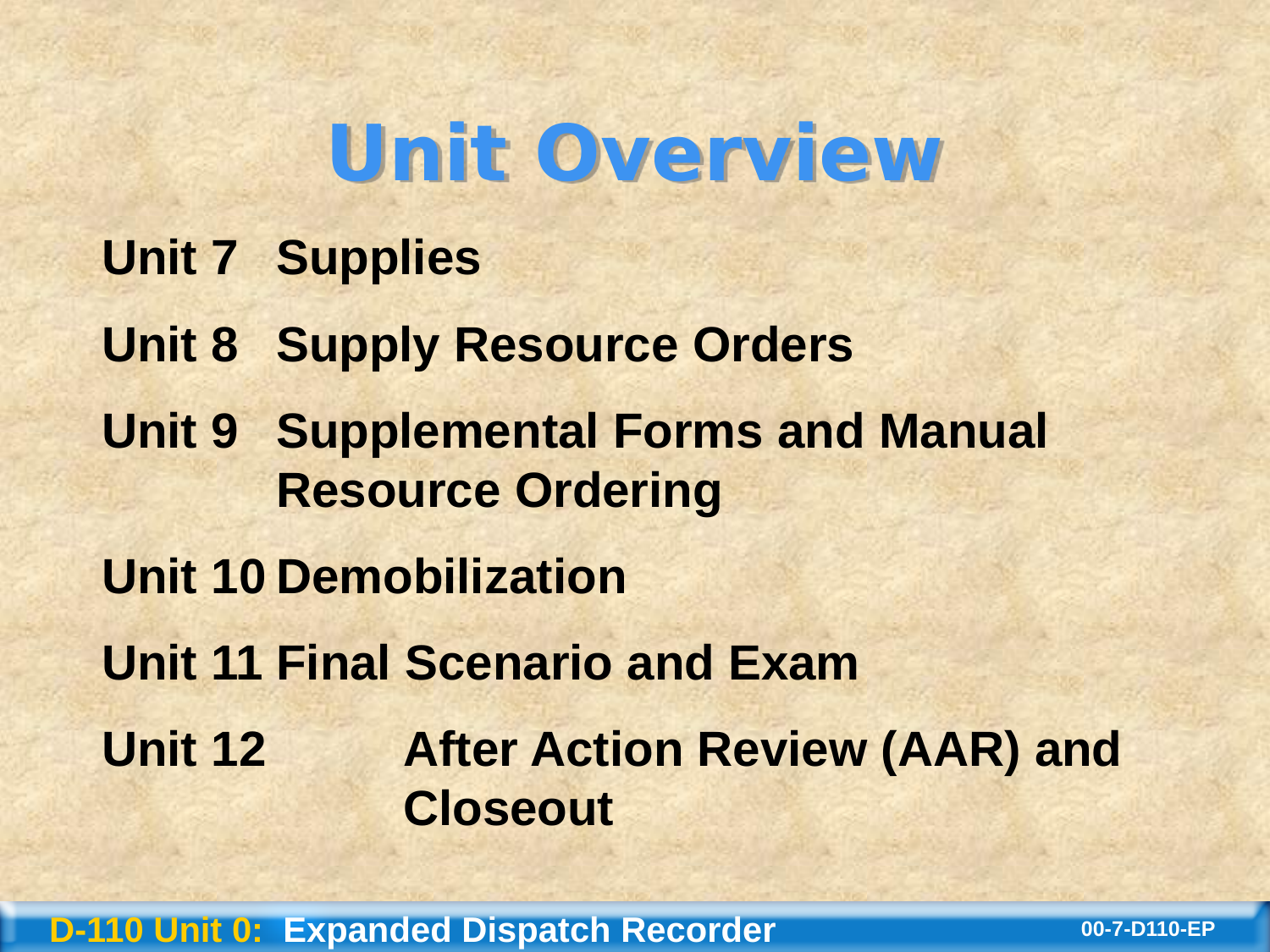

# Unit Overview
Unit 7	Supplies
Unit 8	Supply Resource Orders
Unit 9	Supplemental Forms and Manual 		Resource Ordering
Unit 10	Demobilization
Unit 11	Final Scenario and Exam
Unit 12 	After Action Review (AAR) and 			Closeout

D-110 Unit 0:  Expanded Dispatch Recorder